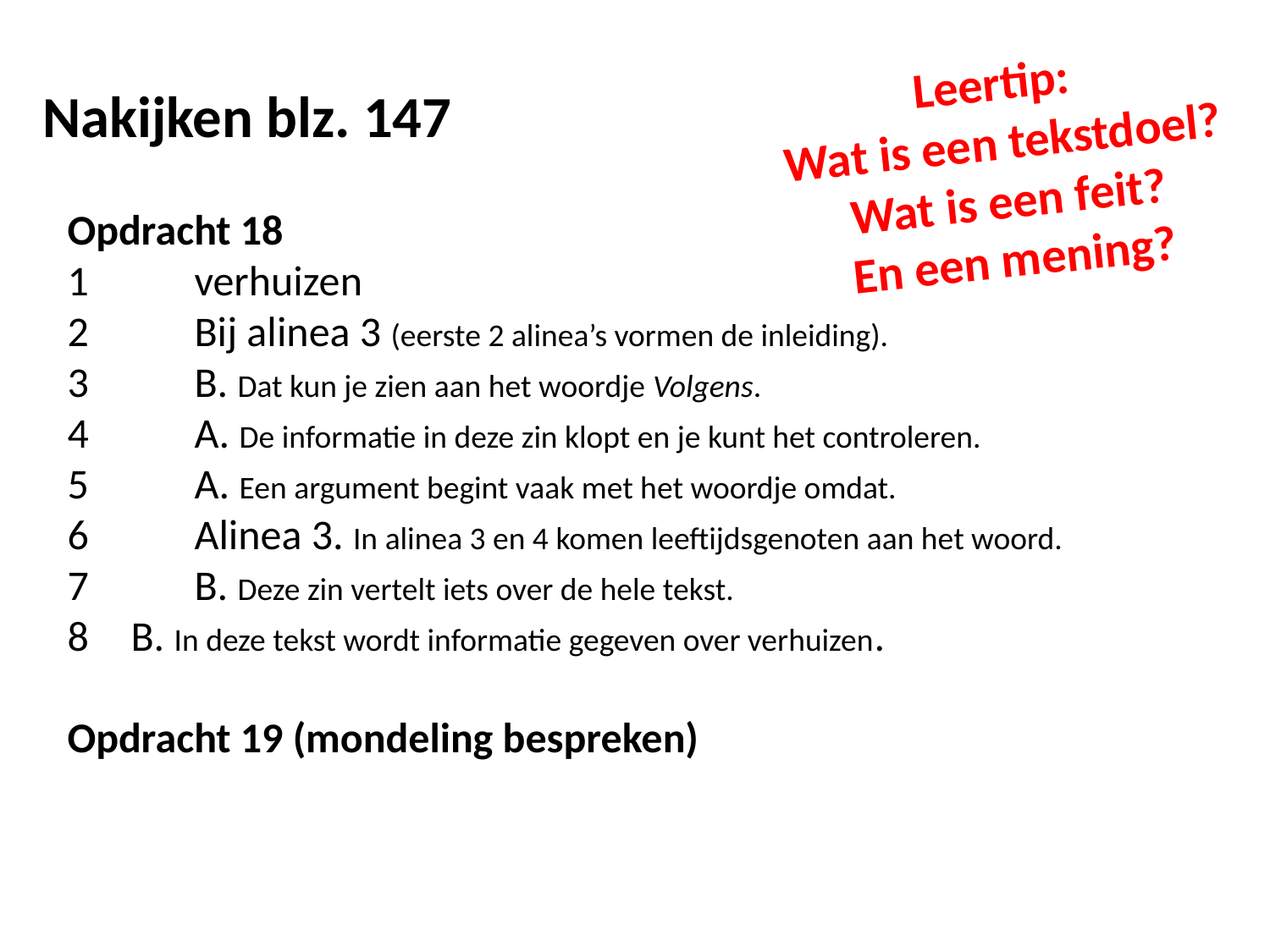

Leertip:
Wat is een tekstdoel?
Wat is een feit?
En een mening?
Nakijken blz. 147
Opdracht 18
1	verhuizen
2	Bij alinea 3 (eerste 2 alinea’s vormen de inleiding).
3	B. Dat kun je zien aan het woordje Volgens.
4	A. De informatie in deze zin klopt en je kunt het controleren.
5	A. Een argument begint vaak met het woordje omdat.
6	Alinea 3. In alinea 3 en 4 komen leeftijdsgenoten aan het woord.
7	B. Deze zin vertelt iets over de hele tekst.
B. In deze tekst wordt informatie gegeven over verhuizen.

Opdracht 19 (mondeling bespreken)